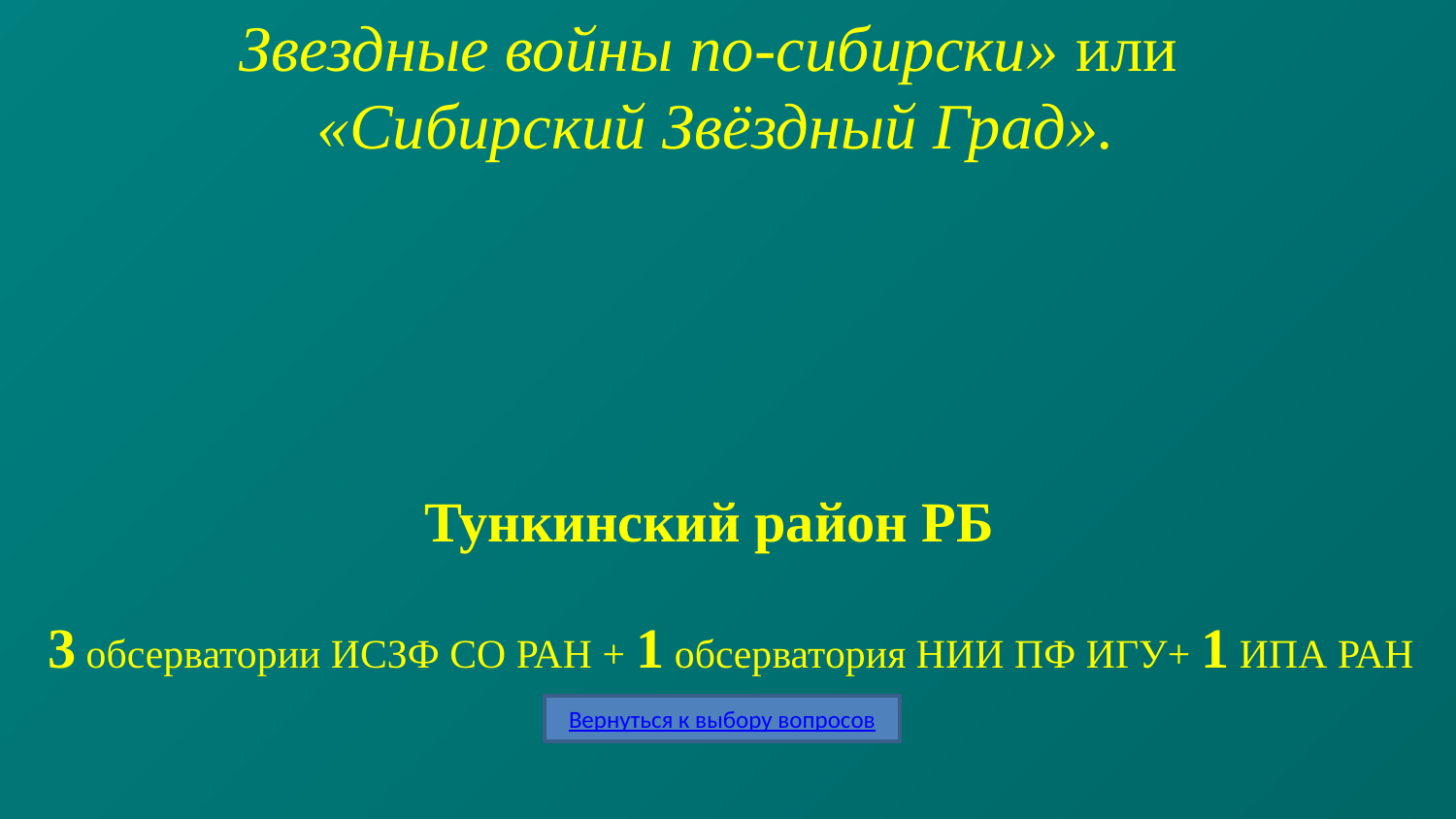

Звездные войны по-сибирски» или
«Сибирский Звёздный Град».

Тункинский район РБ
3 обсерватории ИСЗФ СО РАН + 1 обсерватория НИИ ПФ ИГУ+ 1 ИПА РАН